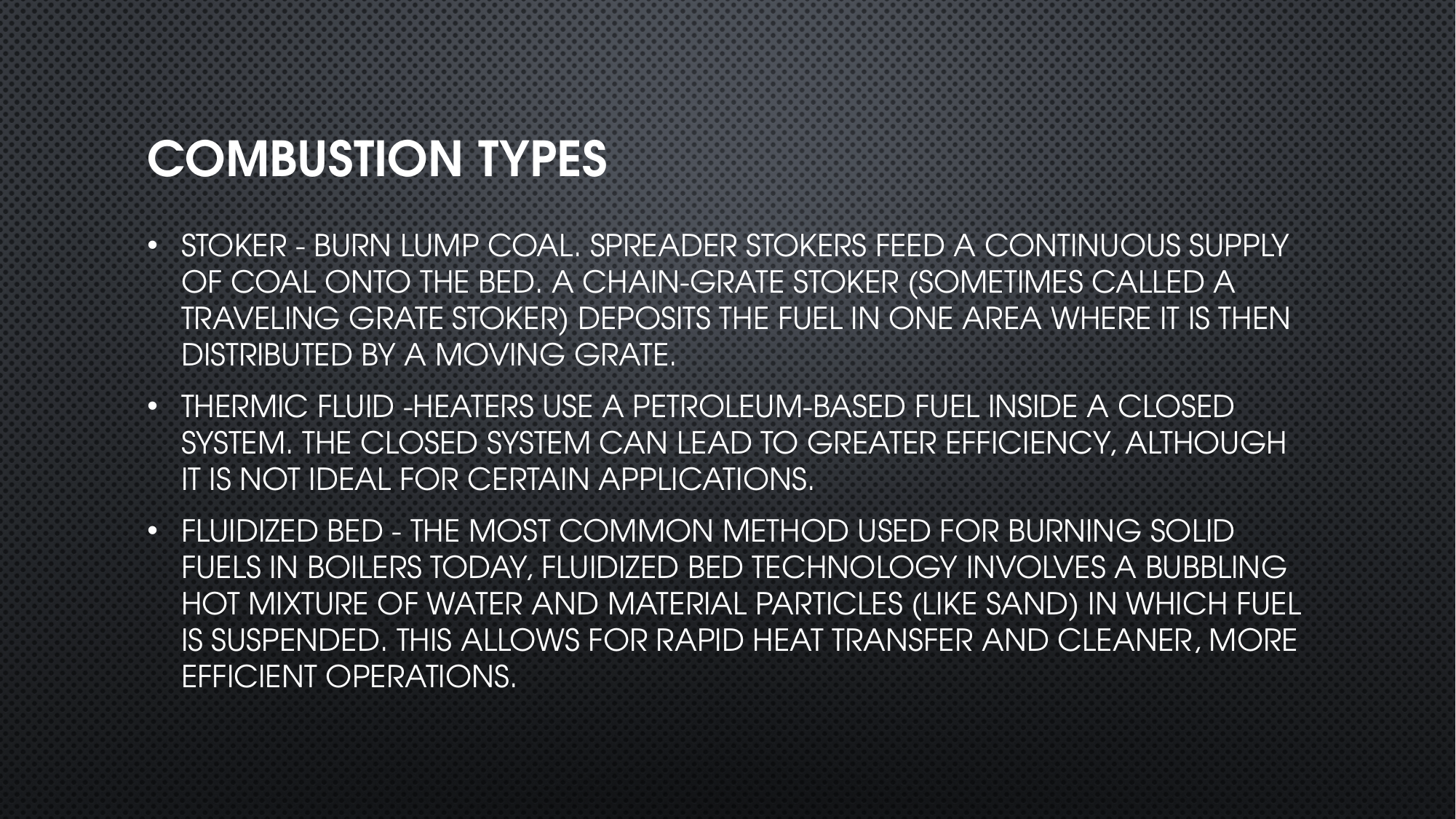

# Combustion Types
Stoker - burn lump coal. Spreader stokers feed a continuous supply of coal onto the bed. A chain-grate stoker (sometimes called a traveling grate stoker) deposits the fuel in one area where it is then distributed by a moving grate.
Thermic Fluid -heaters use a petroleum-based fuel inside a closed system. The closed system can lead to greater efficiency, although it is not ideal for certain applications.
Fluidized Bed - The most common method used for burning solid fuels in boilers today, fluidized bed technology involves a bubbling hot mixture of water and material particles (like sand) in which fuel is suspended. This allows for rapid heat transfer and cleaner, more efficient operations.